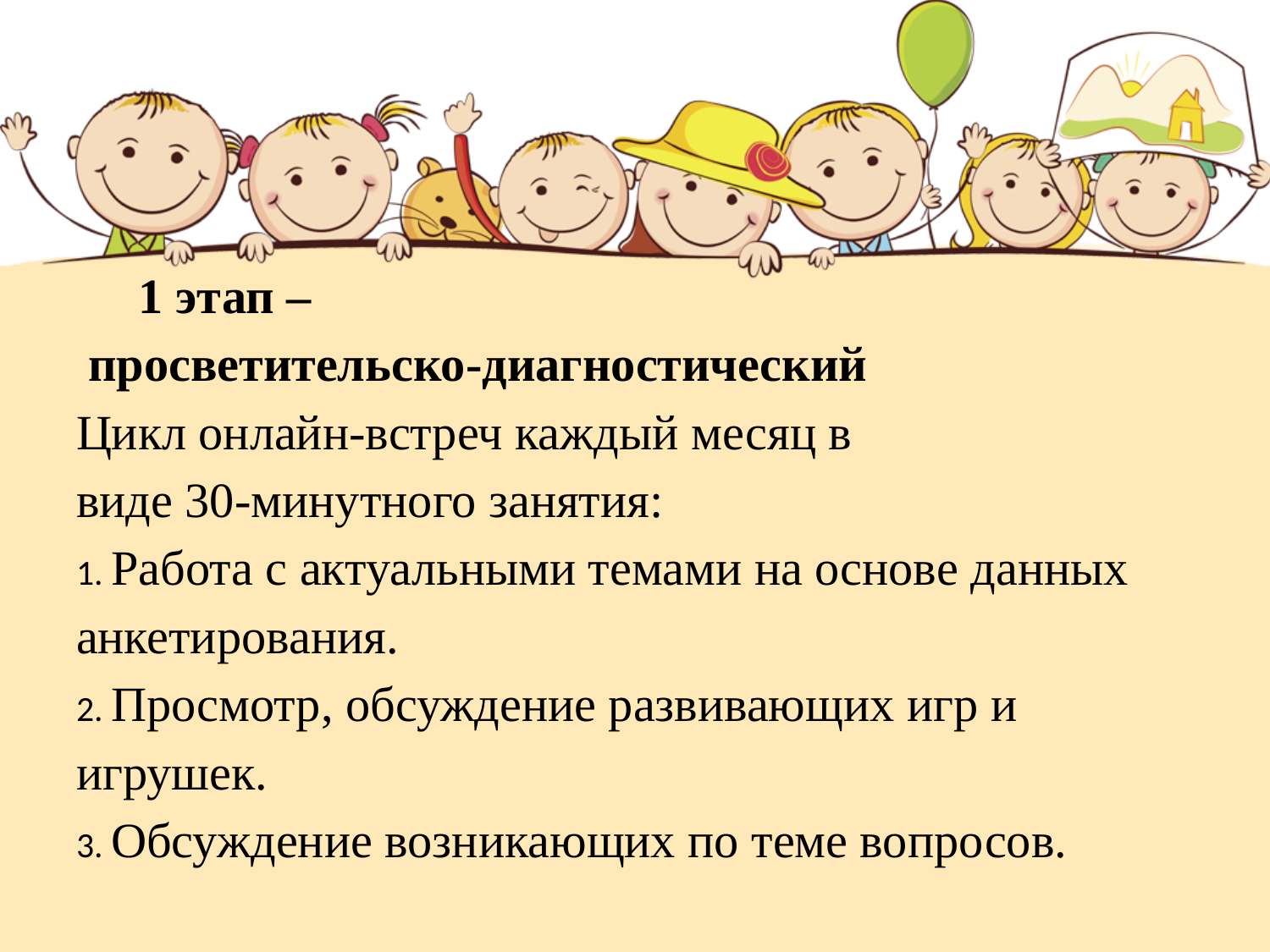

# 1 этап – просветительско-диагностический Цикл онлайн-встреч каждый месяц в виде 30-минутного занятия: 1. Работа с актуальными темами на основе данных анкетирования. 2. Просмотр, обсуждение развивающих игр и игрушек. 3. Обсуждение возникающих по теме вопросов.